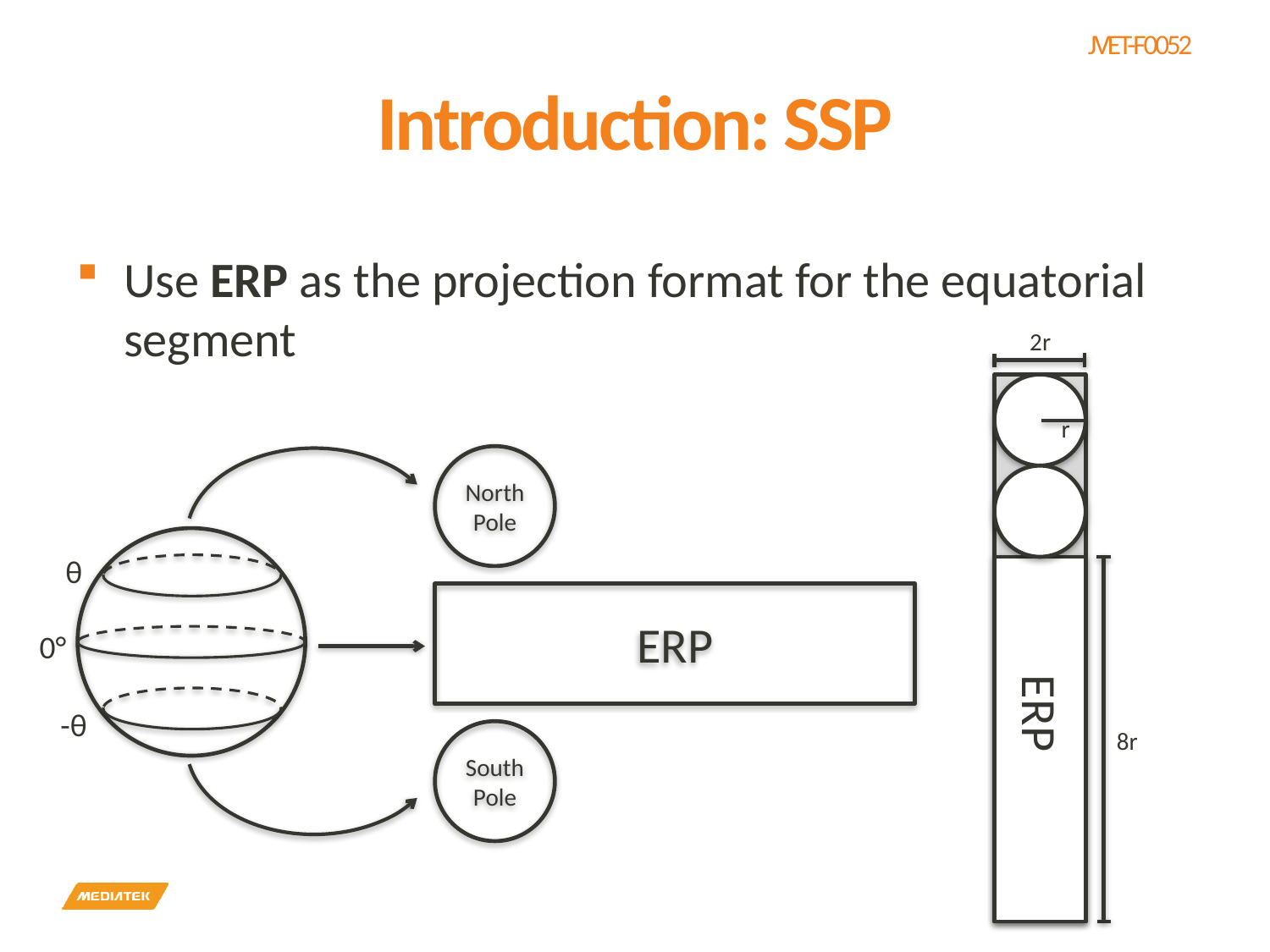

# Introduction: SSP
Use ERP as the projection format for the equatorial segment
2r
r

8r
North Pole

θ
ERP
0°

ERP
-θ
South Pole